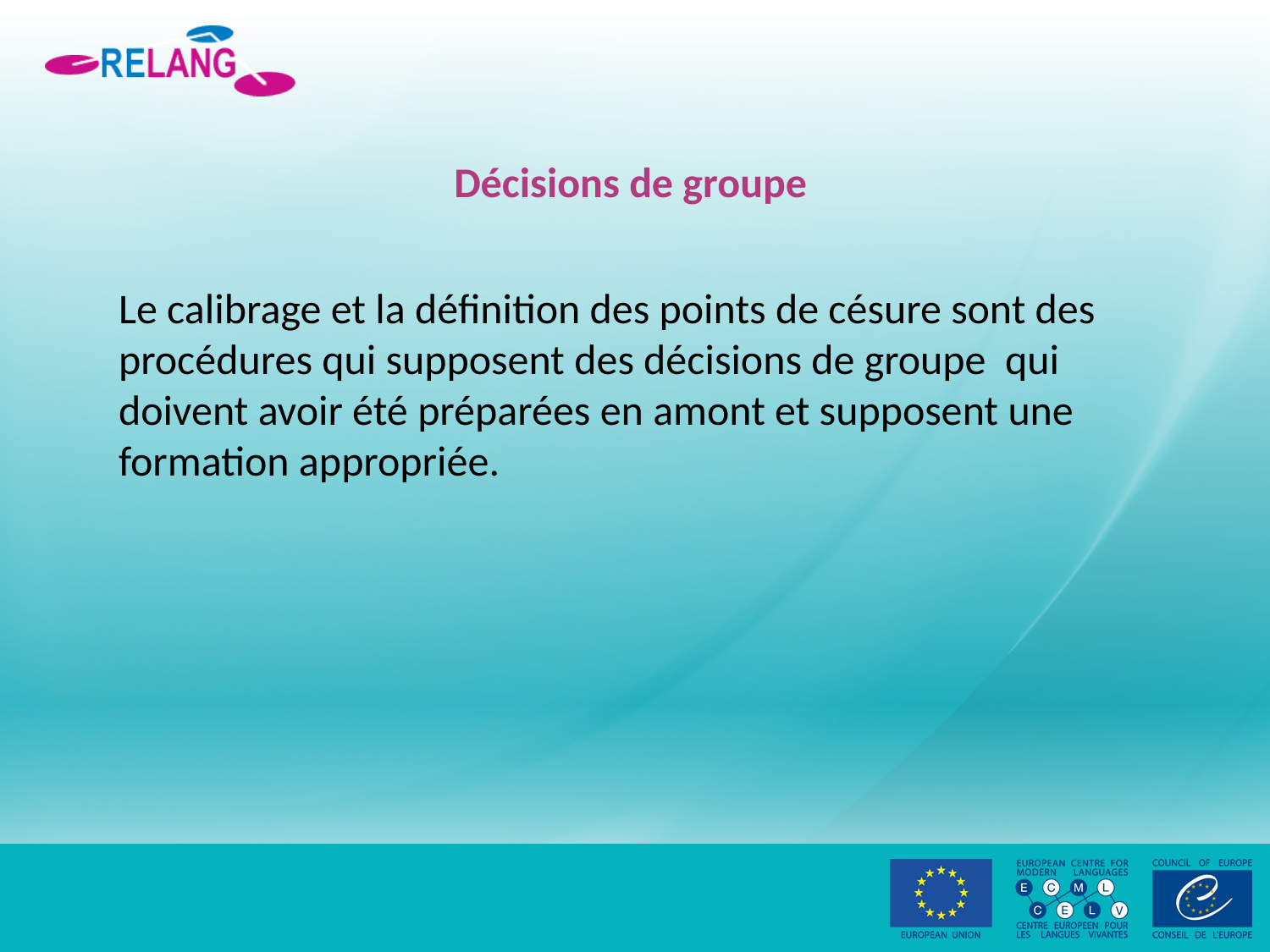

# Décisions de groupe
Le calibrage et la définition des points de césure sont des procédures qui supposent des décisions de groupe  qui doivent avoir été préparées en amont et supposent une formation appropriée.